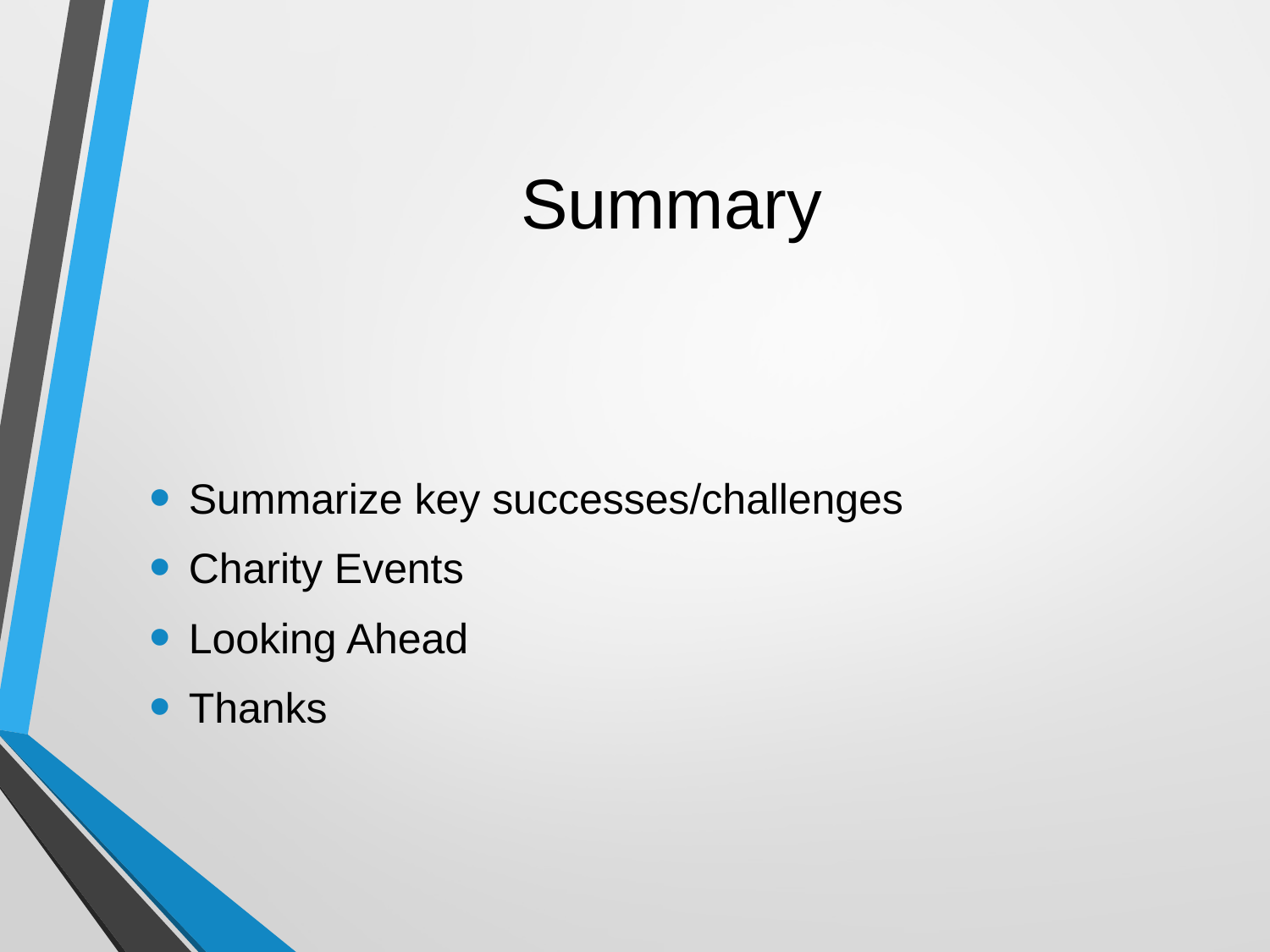

# Summary
Summarize key successes/challenges
Charity Events
Looking Ahead
Thanks